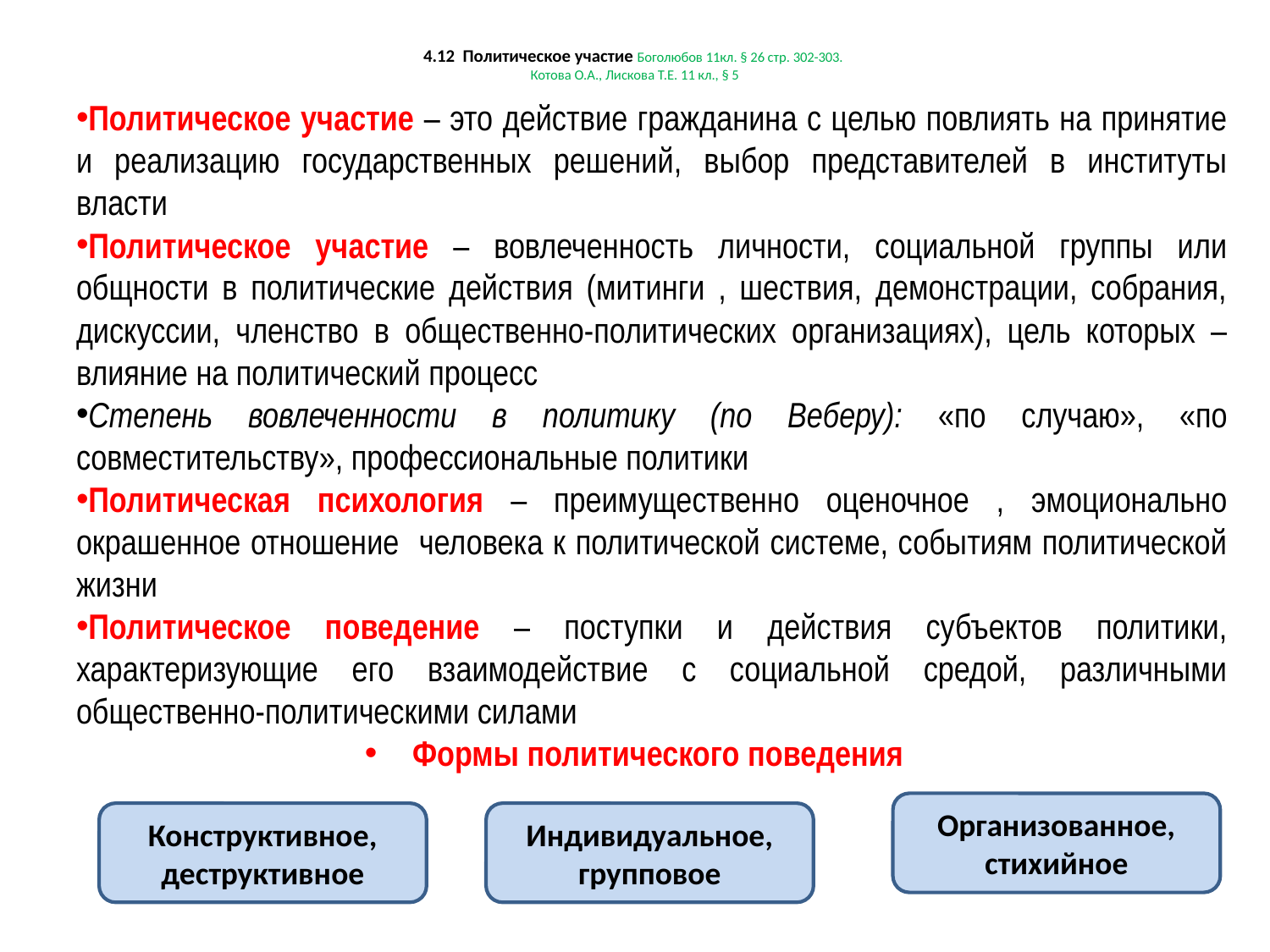

# 4.12  Политическое участие Боголюбов 11кл. § 26 стр. 302-303. Котова О.А., Лискова Т.Е. 11 кл., § 5
Политическое участие – это действие гражданина с целью повлиять на принятие и реализацию государственных решений, выбор представителей в институты власти
Политическое участие – вовлеченность личности, социальной группы или общности в политические действия (митинги , шествия, демонстрации, собрания, дискуссии, членство в общественно-политических организациях), цель которых – влияние на политический процесс
Степень вовлеченности в политику (по Веберу): «по случаю», «по совместительству», профессиональные политики
Политическая психология – преимущественно оценочное , эмоционально окрашенное отношение  человека к политической системе, событиям политической жизни
Политическое поведение – поступки и действия субъектов политики, характеризующие его взаимодействие с социальной средой, различными общественно-политическими силами
Формы политического поведения

Организованное, стихийное
Конструктивное, деструктивное
Индивидуальное, групповое